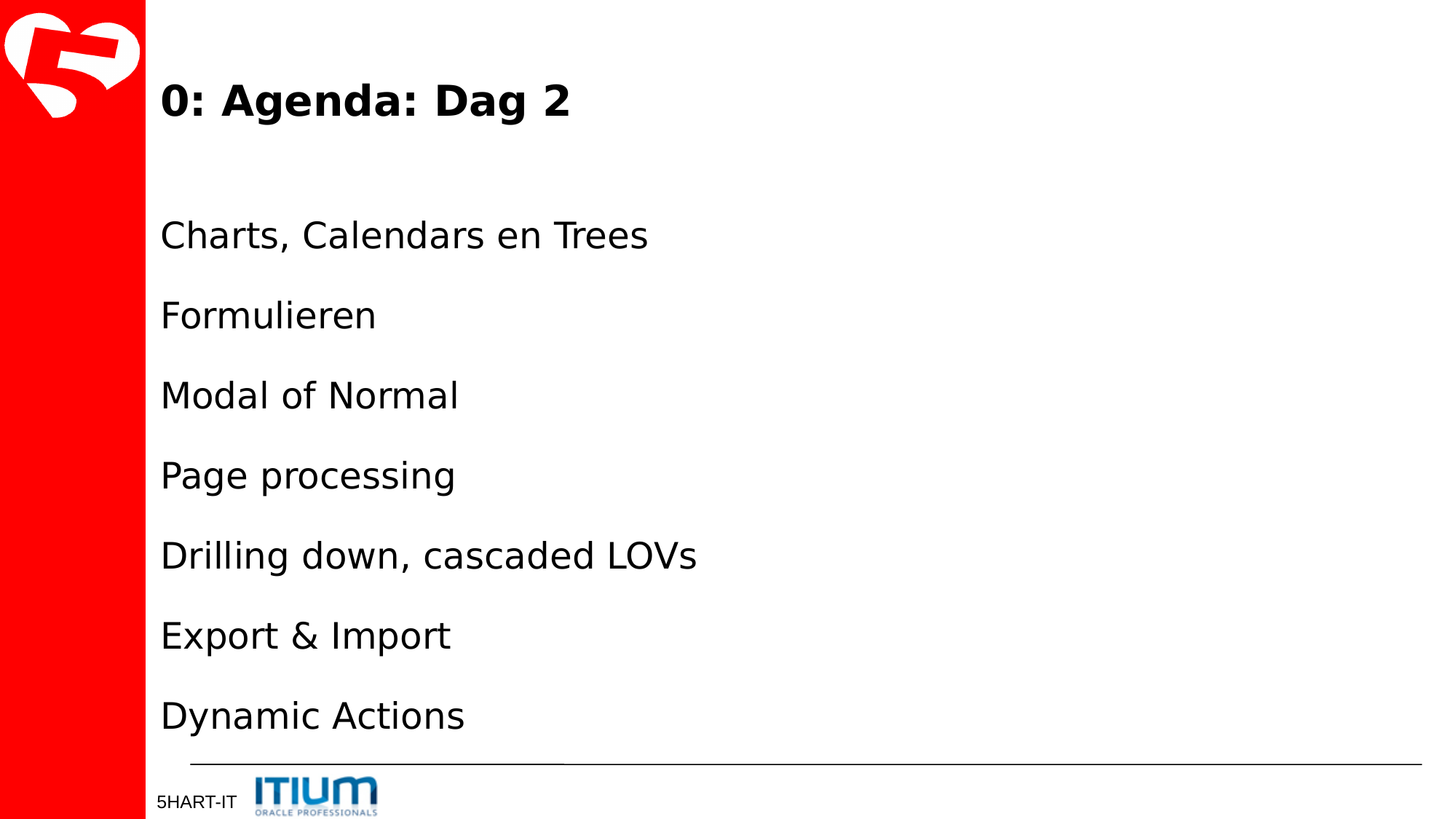

0: Agenda: Dag 2
Charts, Calendars en Trees
Formulieren
Modal of Normal
Page processing
Drilling down, cascaded LOVs
Export & Import
Dynamic Actions